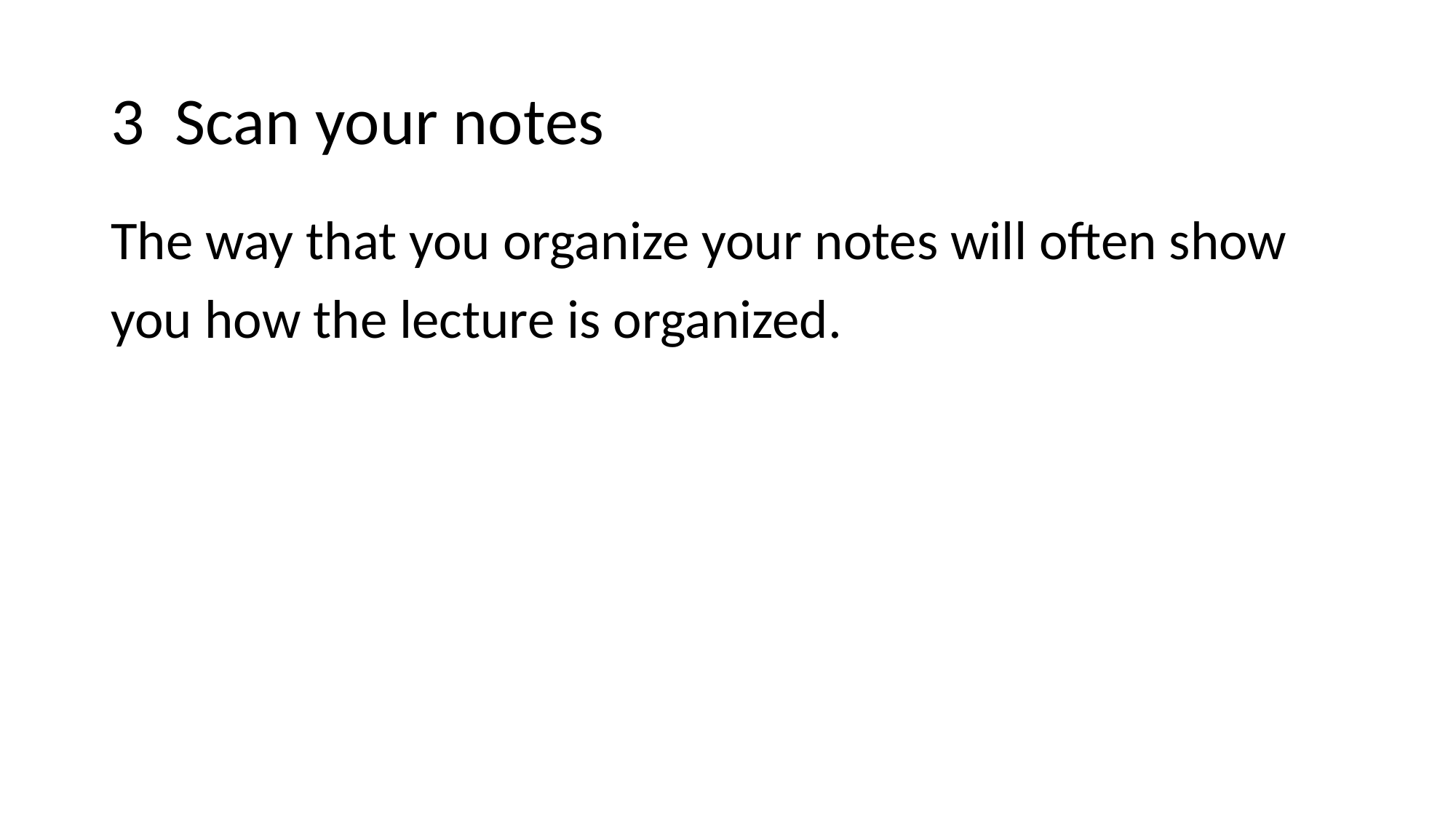

# 3  Scan your notes
The way that you organize your notes will often show you how the lecture is organized.